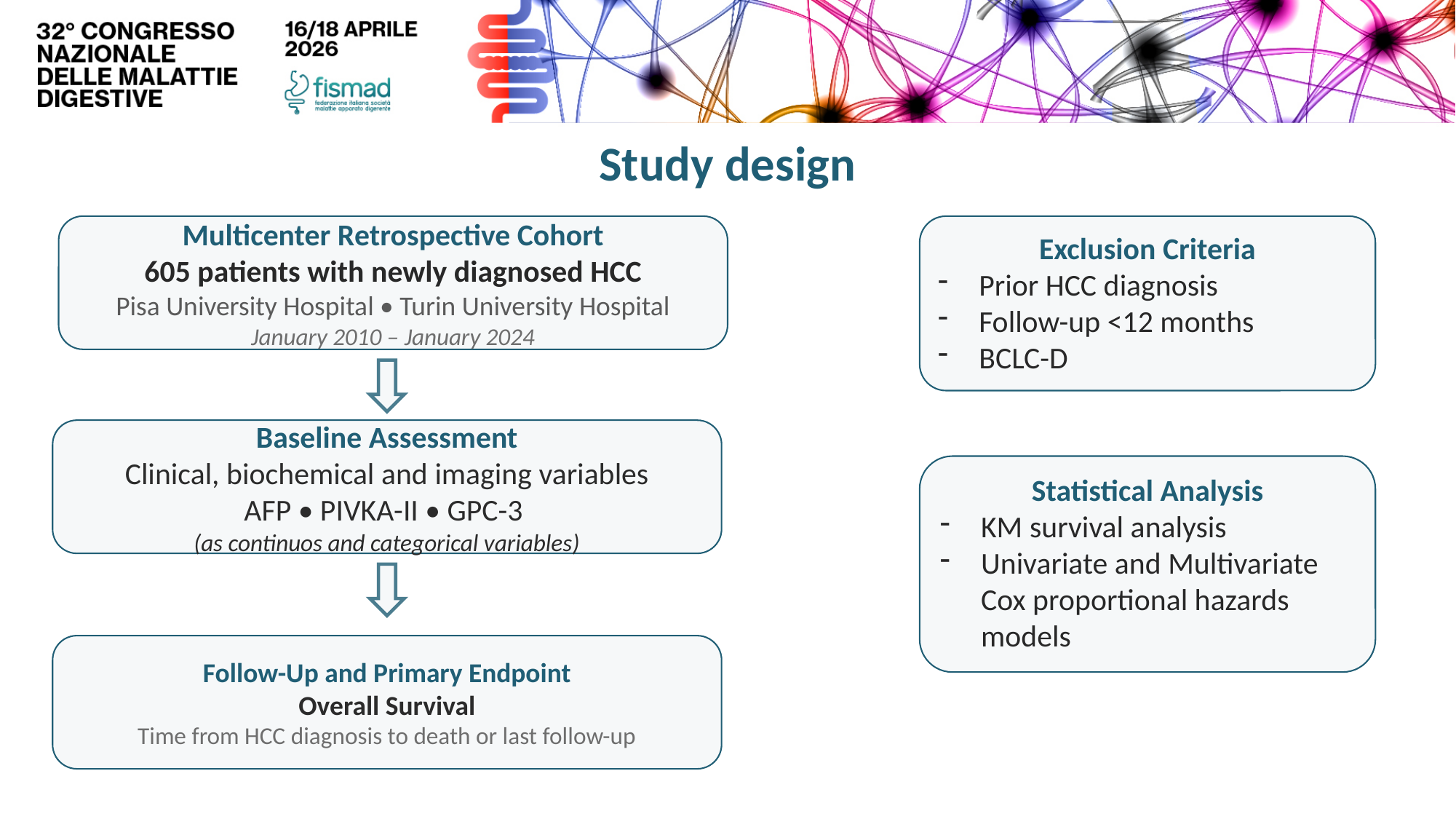

Study design
Multicenter Retrospective Cohort
605 patients with newly diagnosed HCC
Pisa University Hospital • Turin University Hospital
January 2010 – January 2024
Exclusion Criteria
Prior HCC diagnosis
Follow-up <12 months
BCLC-D

Baseline Assessment
Clinical, biochemical and imaging variables
AFP • PIVKA-II • GPC-3
(as continuos and categorical variables)
Statistical Analysis
KM survival analysis
Univariate and Multivariate Cox proportional hazards models

Follow-Up and Primary Endpoint
Overall Survival
Time from HCC diagnosis to death or last follow-up